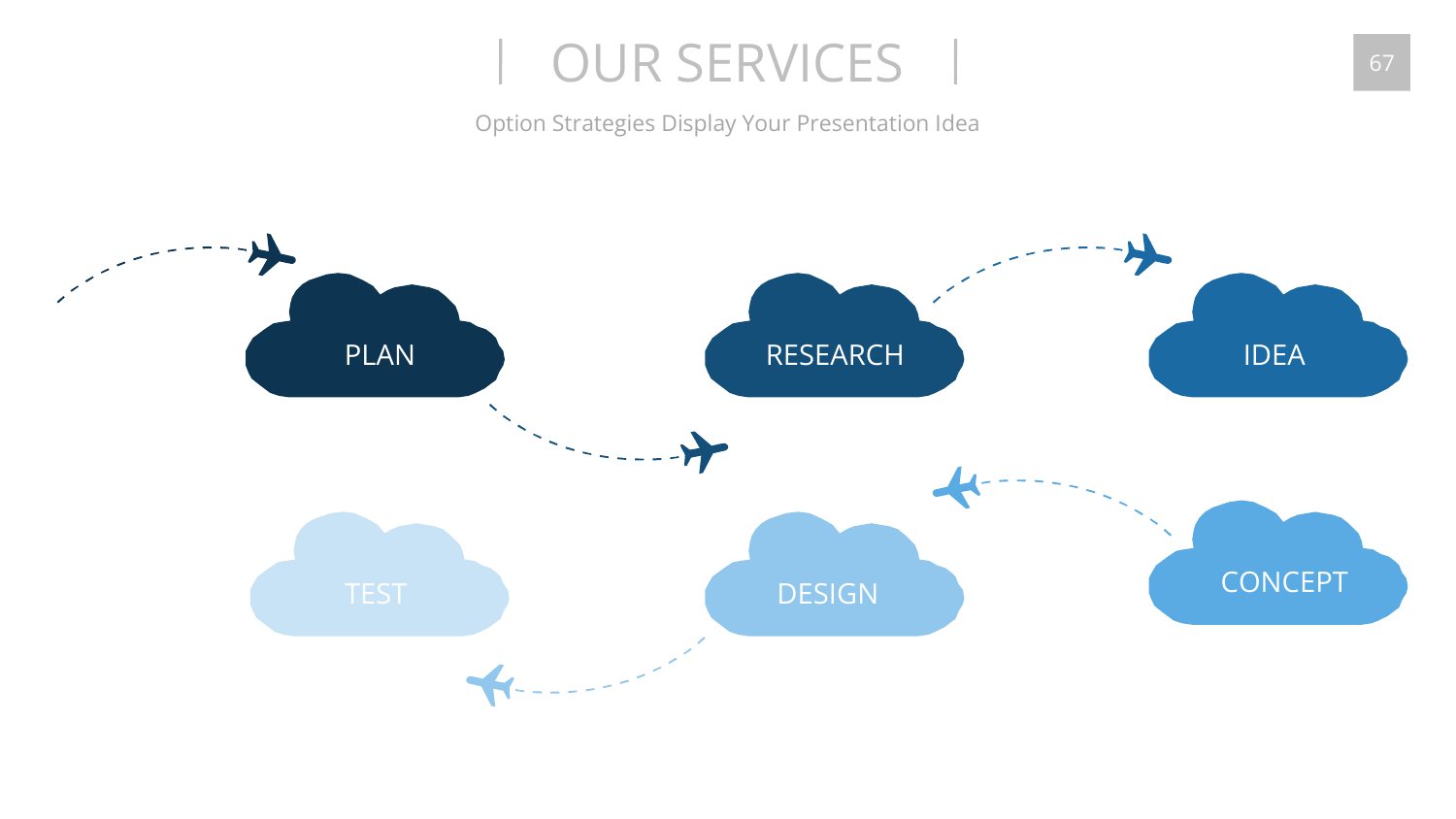

OUR SERVICES
67
Option Strategies Display Your Presentation Idea

PLAN

IDEA

RESEARCH

CONCEPT

TEST

DESIGN